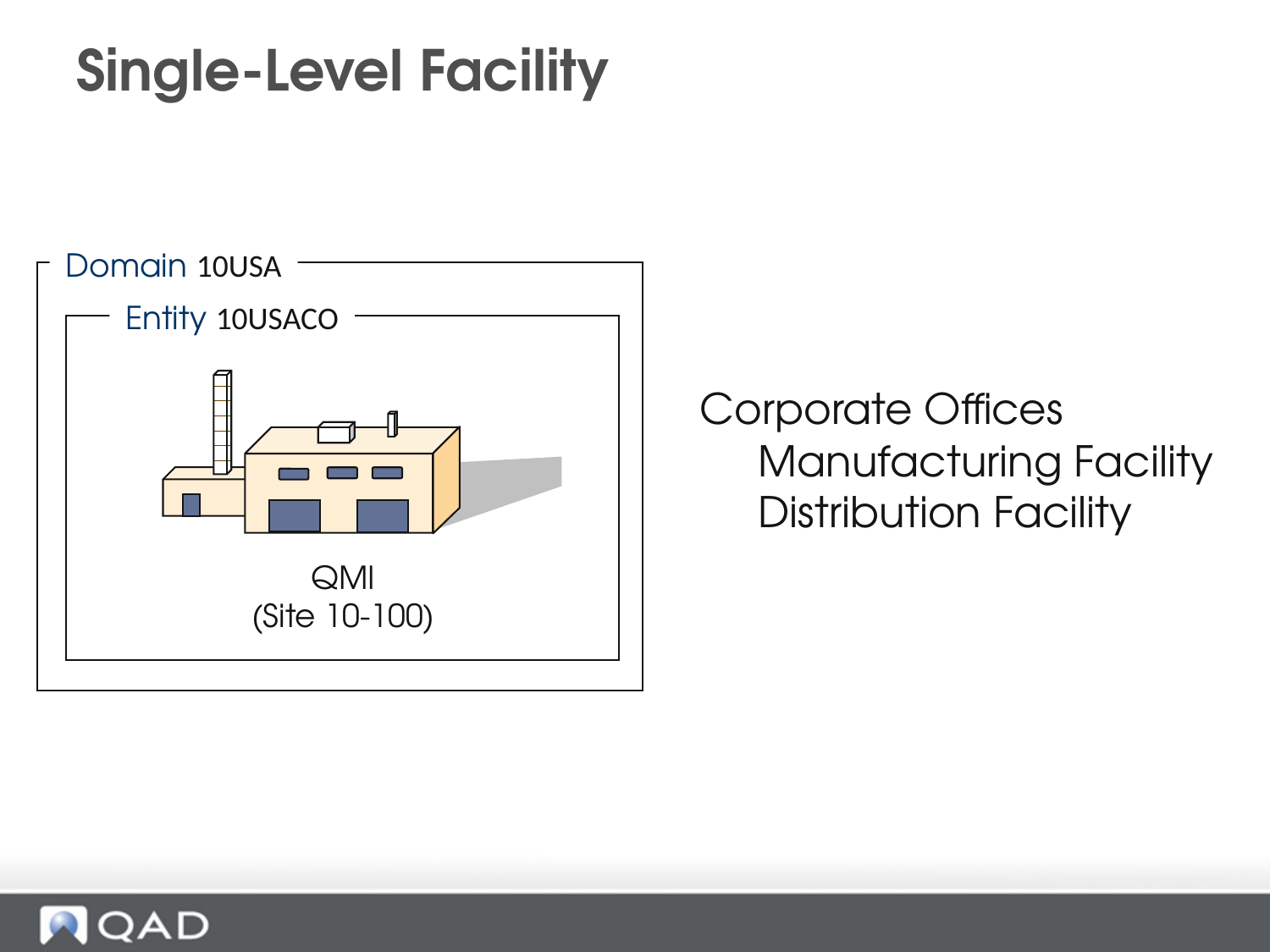

# Single-Level Facility
Domain 10USA

Entity 10USACO

     Corporate Offices
	Manufacturing Facility
	Distribution Facility

QMI
(Site 10-100)